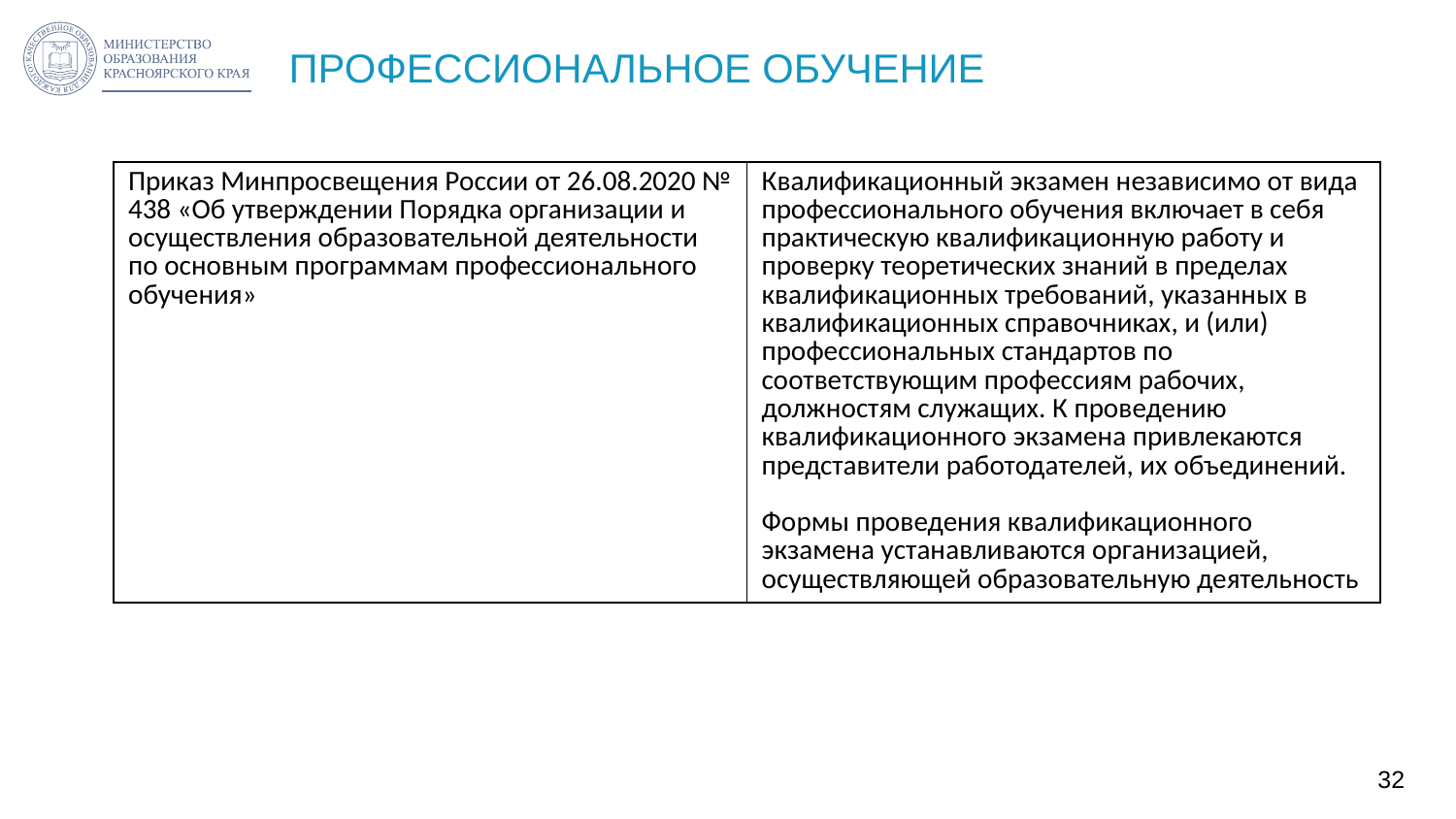

# ПРОФЕССИОНАЛЬНОЕ ОБУЧЕНИЕ
| Приказ Минпросвещения России от 26.08.2020 № 438 «Об утверждении Порядка организации и осуществления образовательной деятельности по основным программам профессионального обучения» | Квалификационный экзамен независимо от вида профессионального обучения включает в себя практическую квалификационную работу и проверку теоретических знаний в пределах квалификационных требований, указанных в квалификационных справочниках, и (или) профессиональных стандартов по соответствующим профессиям рабочих, должностям служащих. К проведению квалификационного экзамена привлекаются представители работодателей, их объединений. Формы проведения квалификационного экзамена устанавливаются организацией, осуществляющей образовательную деятельность |
| --- | --- |
32